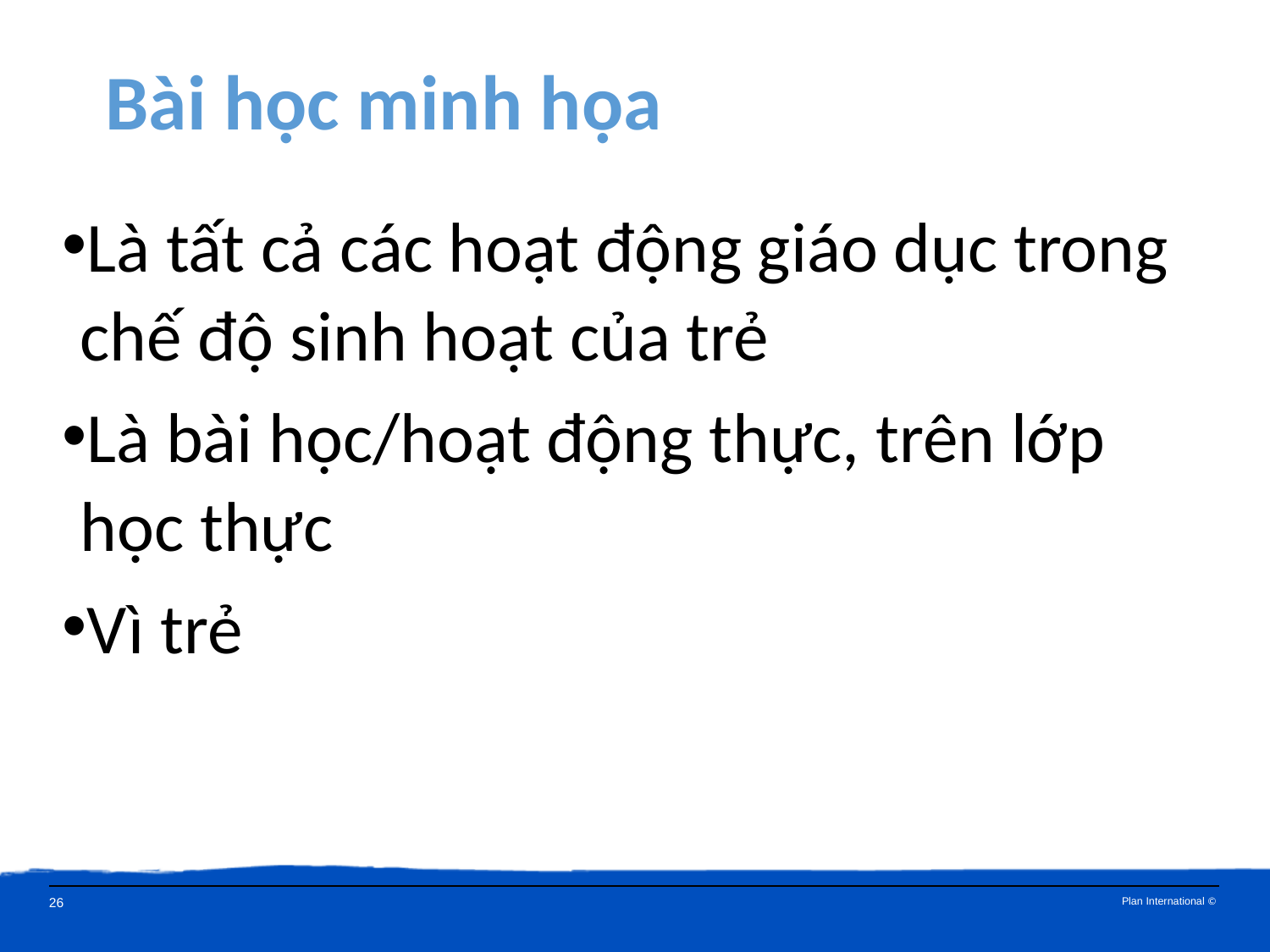

Bài học minh họa
Là tất cả các hoạt động giáo dục trong chế độ sinh hoạt của trẻ
Là bài học/hoạt động thực, trên lớp học thực
Vì trẻ

26